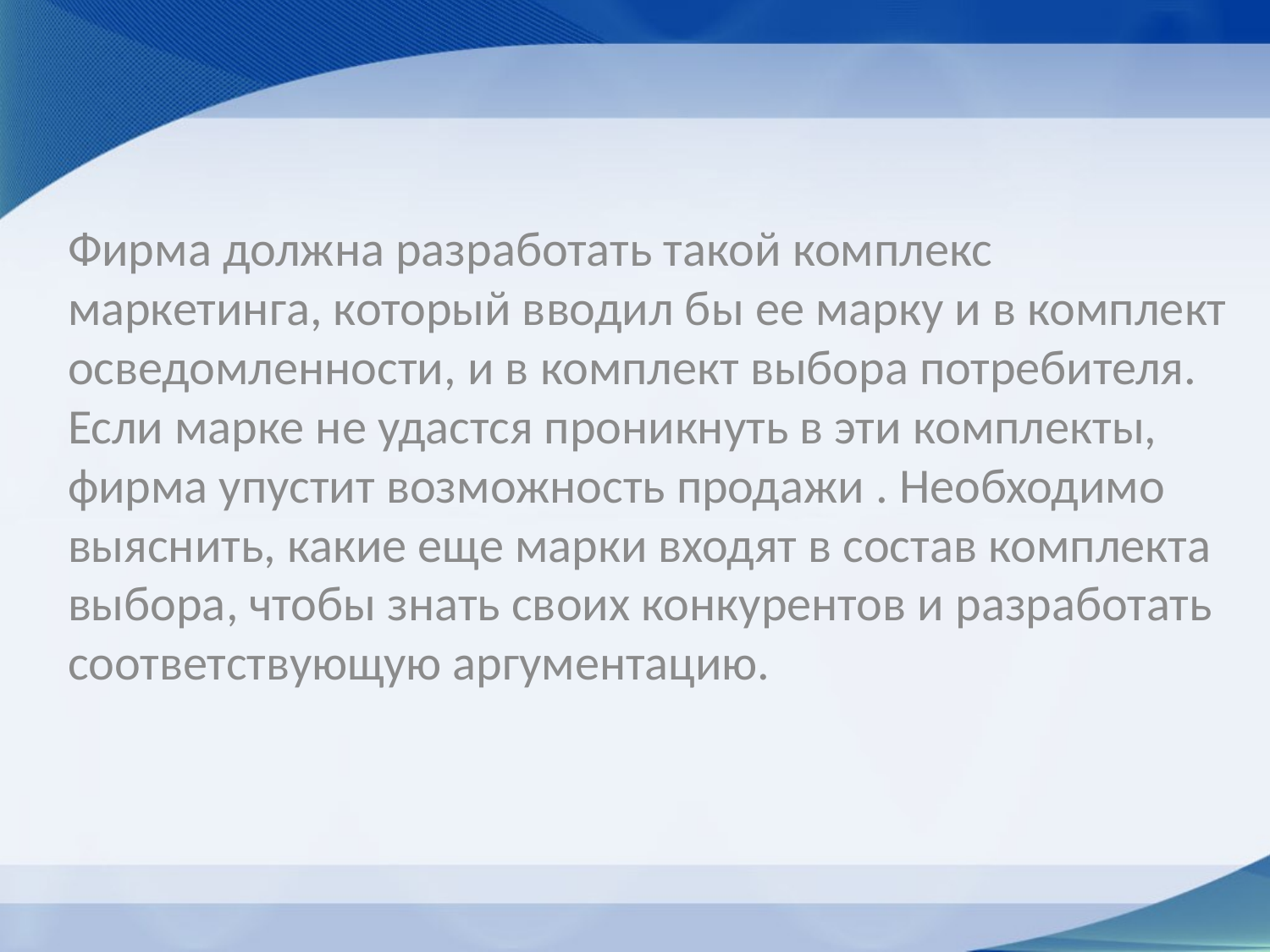

Фирма должна разработать такой комплекс маркетинга, который вводил бы ее марку и в комплект осведомленности, и в комплект выбора потребителя. Если марке не удастся проникнуть в эти комплекты, фирма упустит возможность продажи . Необходимо  выяснить, какие еще марки входят в состав комплекта выбора, чтобы знать своих конкурентов и разработать соответствующую аргументацию.